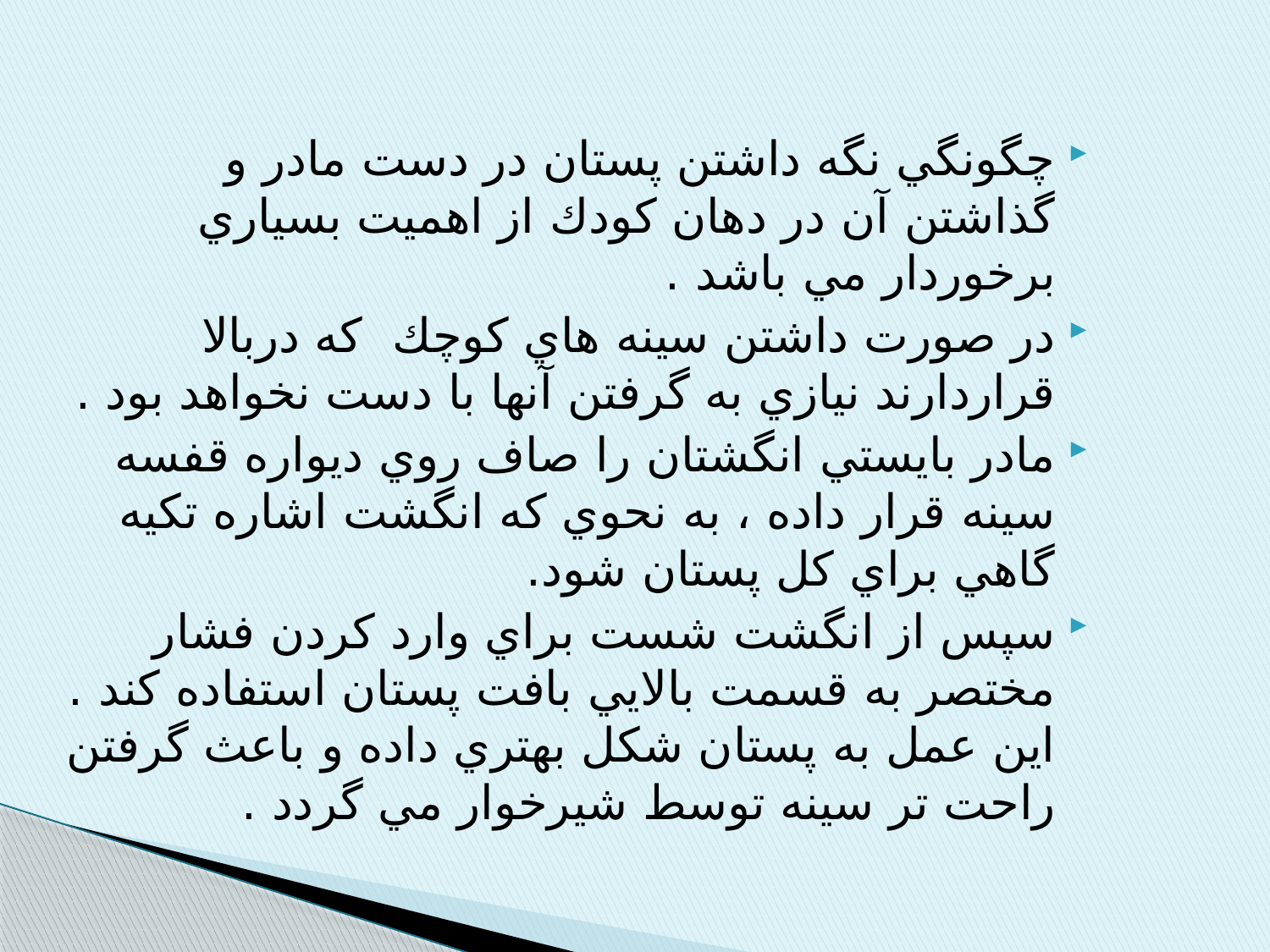

چگونگي نگه داشتن پستان در دست مادر و گذاشتن آن در دهان كودك از اهميت بسياري برخوردار مي باشد .
در صورت داشتن سينه هاي كوچك  كه دربالا قراردارند نيازي به گرفتن آنها با دست نخواهد بود .
مادر بايستي انگشتان را صاف روي ديواره قفسه سينه قرار داده ، به نحوي كه انگشت اشاره تكيه گاهي براي كل پستان شود.
سپس از انگشت شست براي وارد كردن فشار مختصر به قسمت بالايي بافت پستان استفاده كند . اين عمل به پستان شكل بهتري داده و باعث گرفتن راحت تر سينه توسط شيرخوار مي گردد .